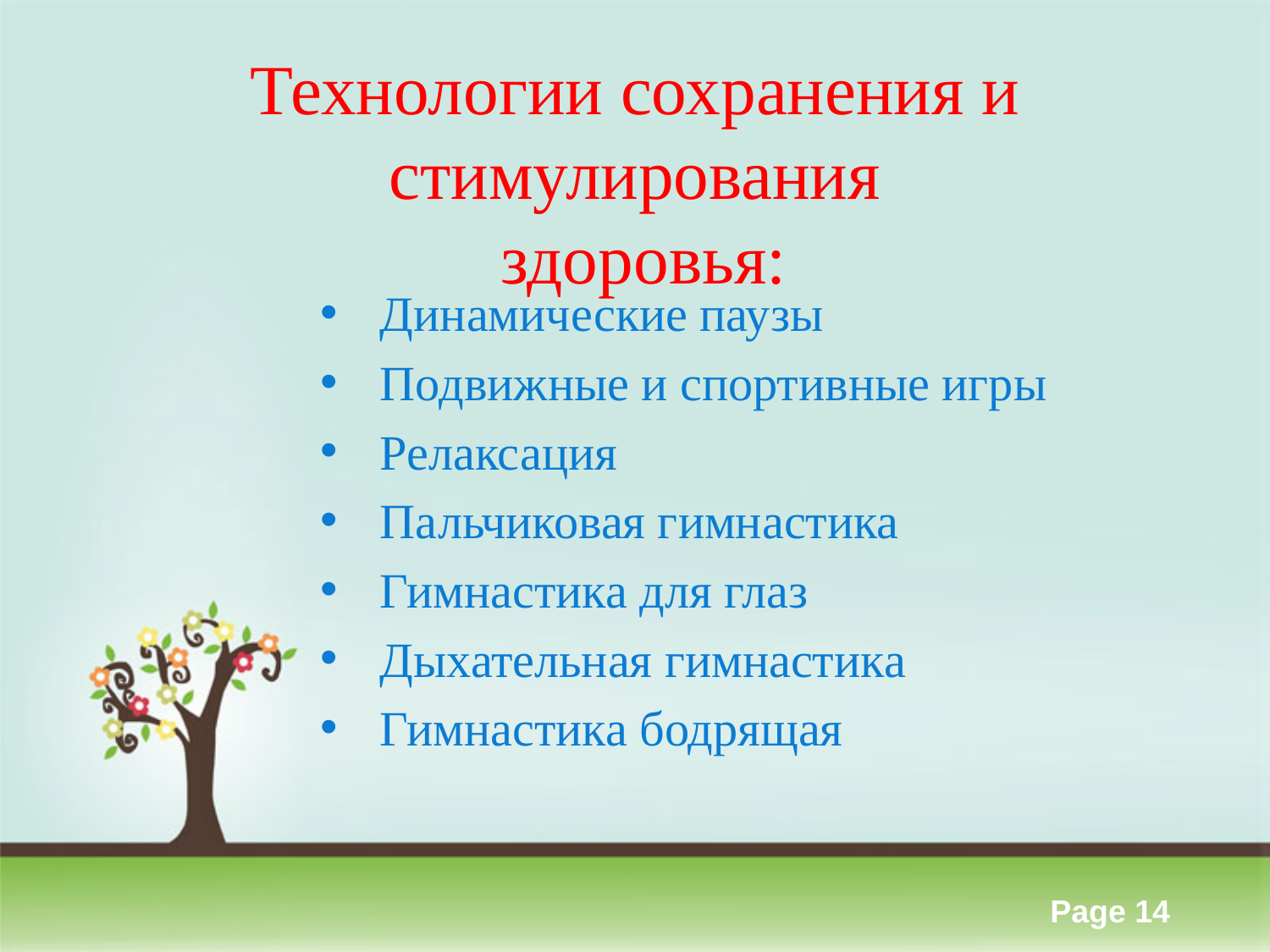

# Технологии сохранения и стимулирования здоровья:

 Динамические паузы
 Подвижные и спортивные игры
 Релаксация
 Пальчиковая гимнастика
 Гимнастика для глаз
 Дыхательная гимнастика
 Гимнастика бодрящая